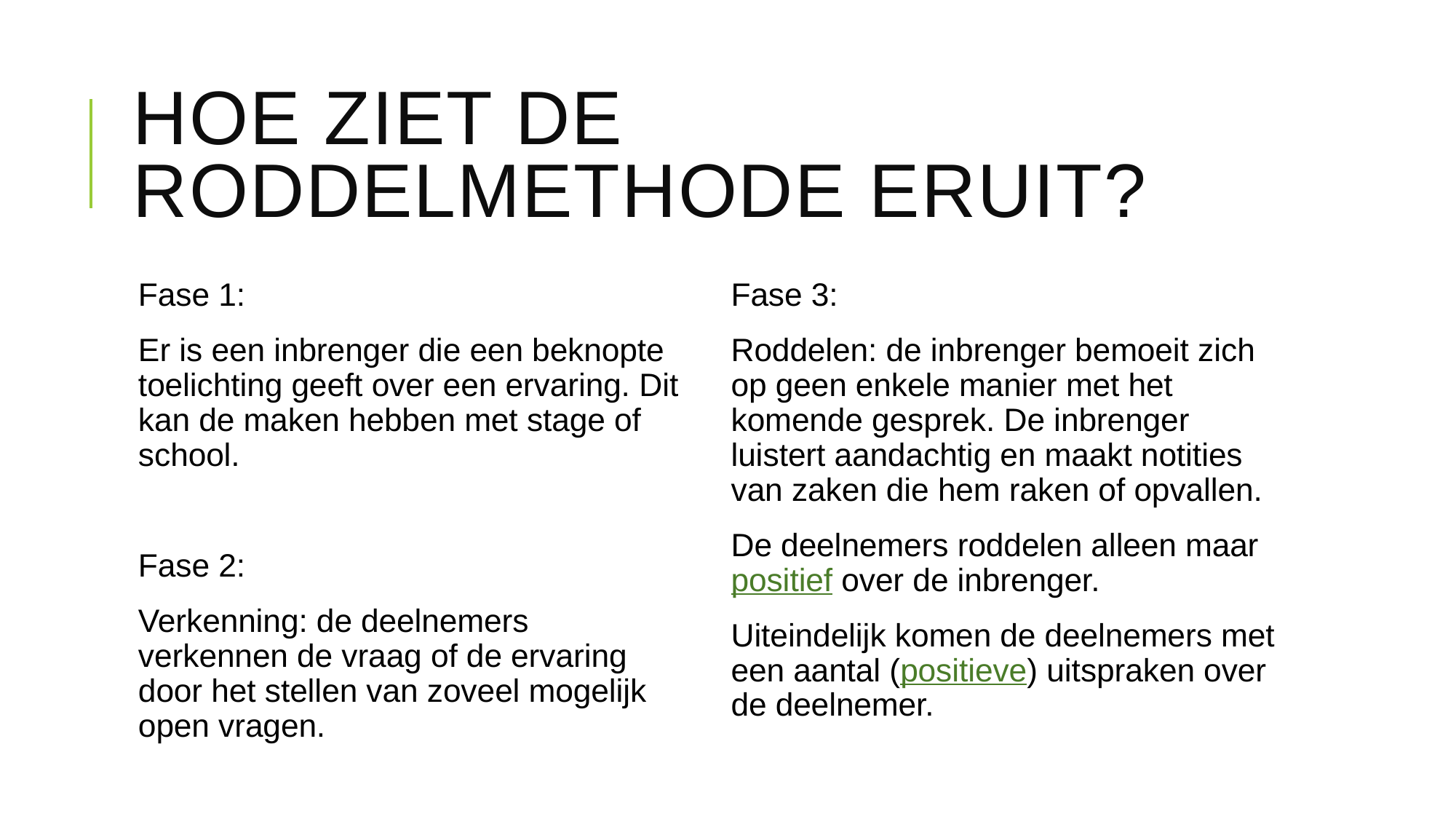

# Hoe ziet de roddelmethode eruit?
Fase 1:
Er is een inbrenger die een beknopte toelichting geeft over een ervaring. Dit kan de maken hebben met stage of school.

Fase 2:
Verkenning: de deelnemers verkennen de vraag of de ervaring door het stellen van zoveel mogelijk open vragen.
Fase 3:
Roddelen: de inbrenger bemoeit zich op geen enkele manier met het komende gesprek. De inbrenger luistert aandachtig en maakt notities van zaken die hem raken of opvallen.
De deelnemers roddelen alleen maar positief over de inbrenger.
Uiteindelijk komen de deelnemers met een aantal (positieve) uitspraken over de deelnemer.